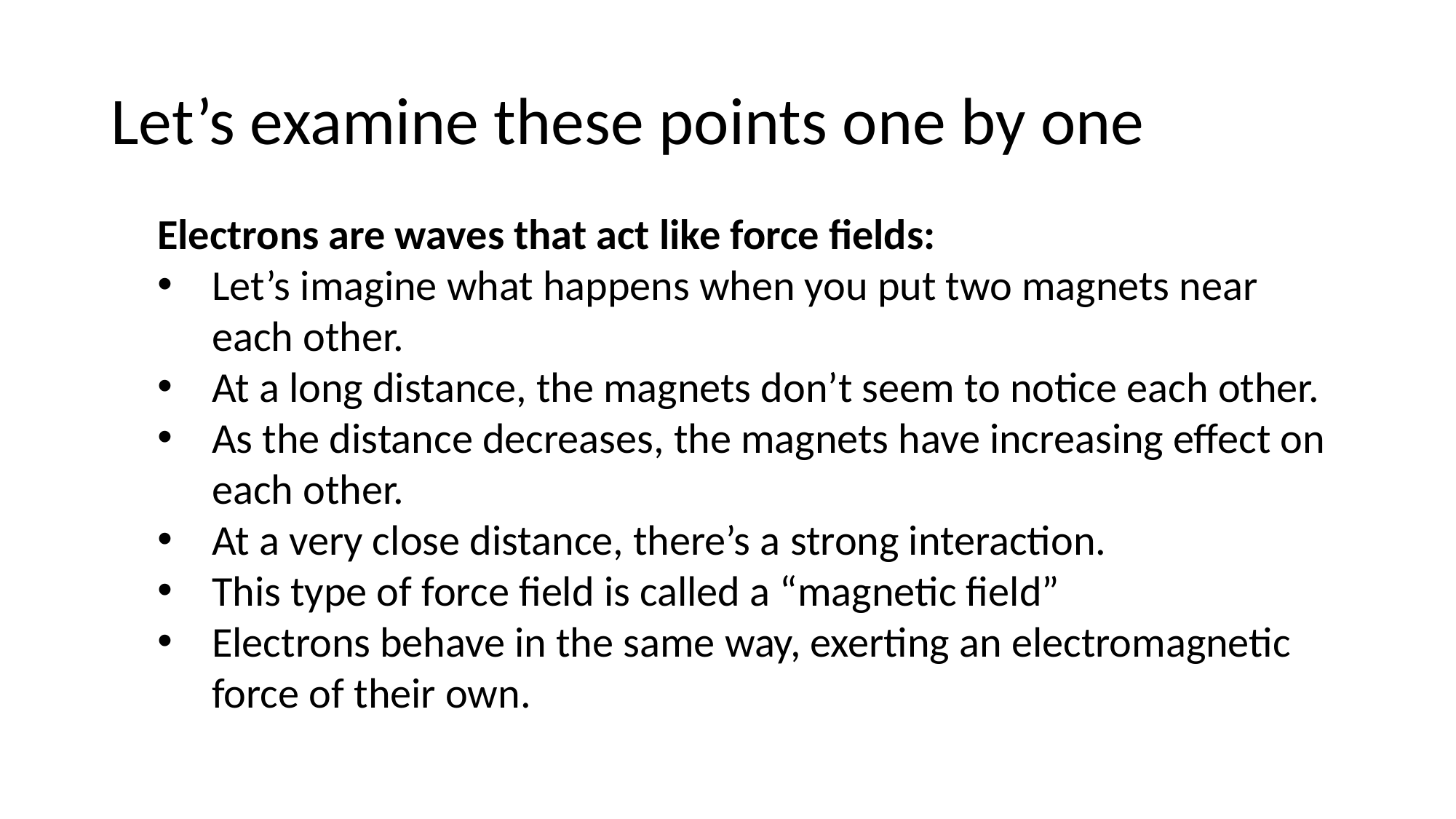

# Let’s examine these points one by one
Electrons are waves that act like force fields:
Let’s imagine what happens when you put two magnets near each other.
At a long distance, the magnets don’t seem to notice each other.
As the distance decreases, the magnets have increasing effect on each other.
At a very close distance, there’s a strong interaction.
This type of force field is called a “magnetic field”
Electrons behave in the same way, exerting an electromagnetic force of their own.